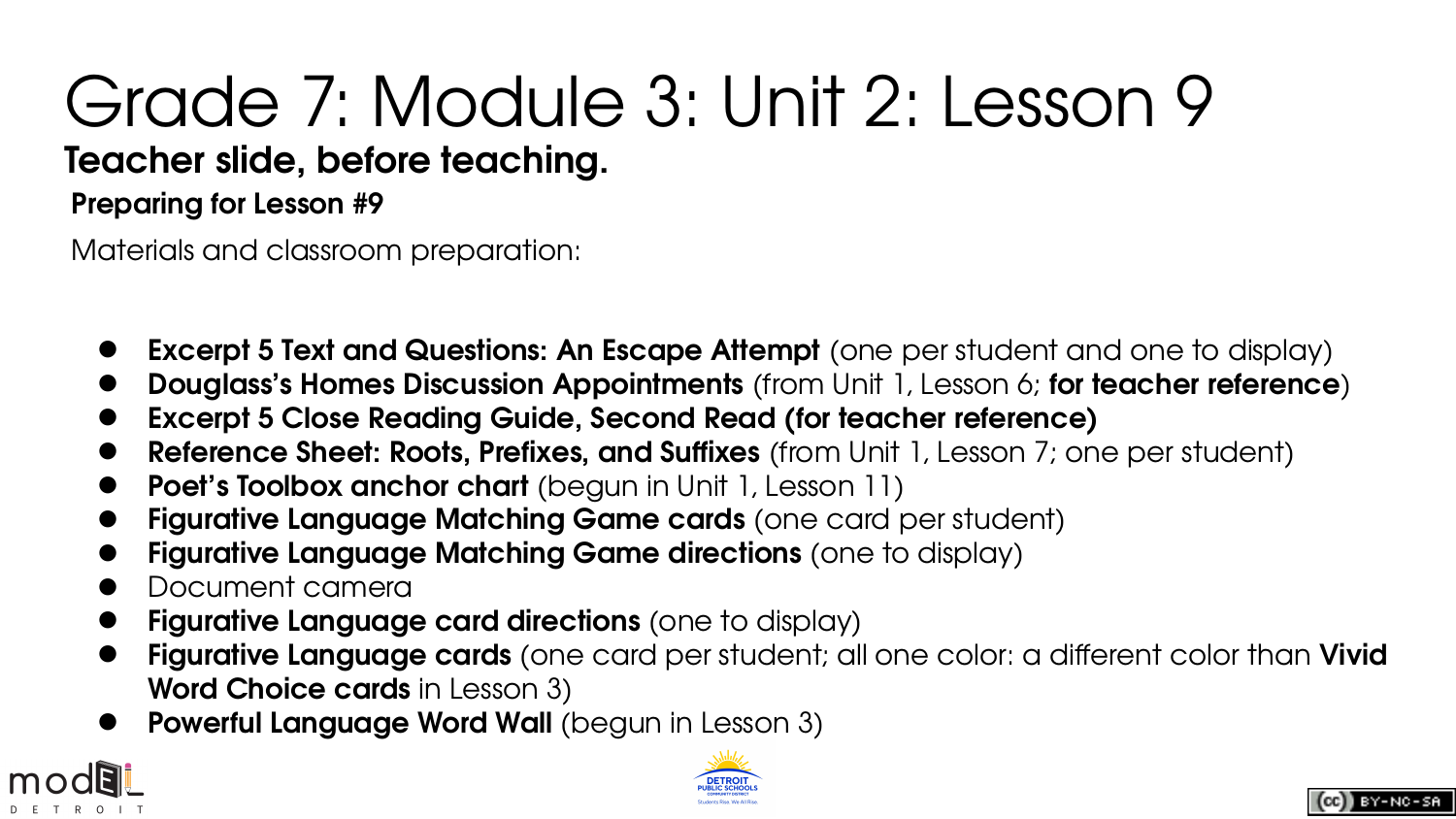

Grade 7: Module 3: Unit 2: Lesson 9
Teacher slide, before teaching.
Preparing for Lesson #9
Materials and classroom preparation:

Excerpt 5 Text and Questions: An Escape Attempt (one per student and one to display)
Douglass’s Homes Discussion Appointments (from Unit 1, Lesson 6; for teacher reference)
Excerpt 5 Close Reading Guide, Second Read (for teacher reference)
Reference Sheet: Roots, Prefixes, and Suffixes (from Unit 1, Lesson 7; one per student)
Poet’s Toolbox anchor chart (begun in Unit 1, Lesson 11)
Figurative Language Matching Game cards (one card per student)
Figurative Language Matching Game directions (one to display)
Document camera
Figurative Language card directions (one to display)
Figurative Language cards (one card per student; all one color: a different color than Vivid Word Choice cards in Lesson 3)
Powerful Language Word Wall (begun in Lesson 3)